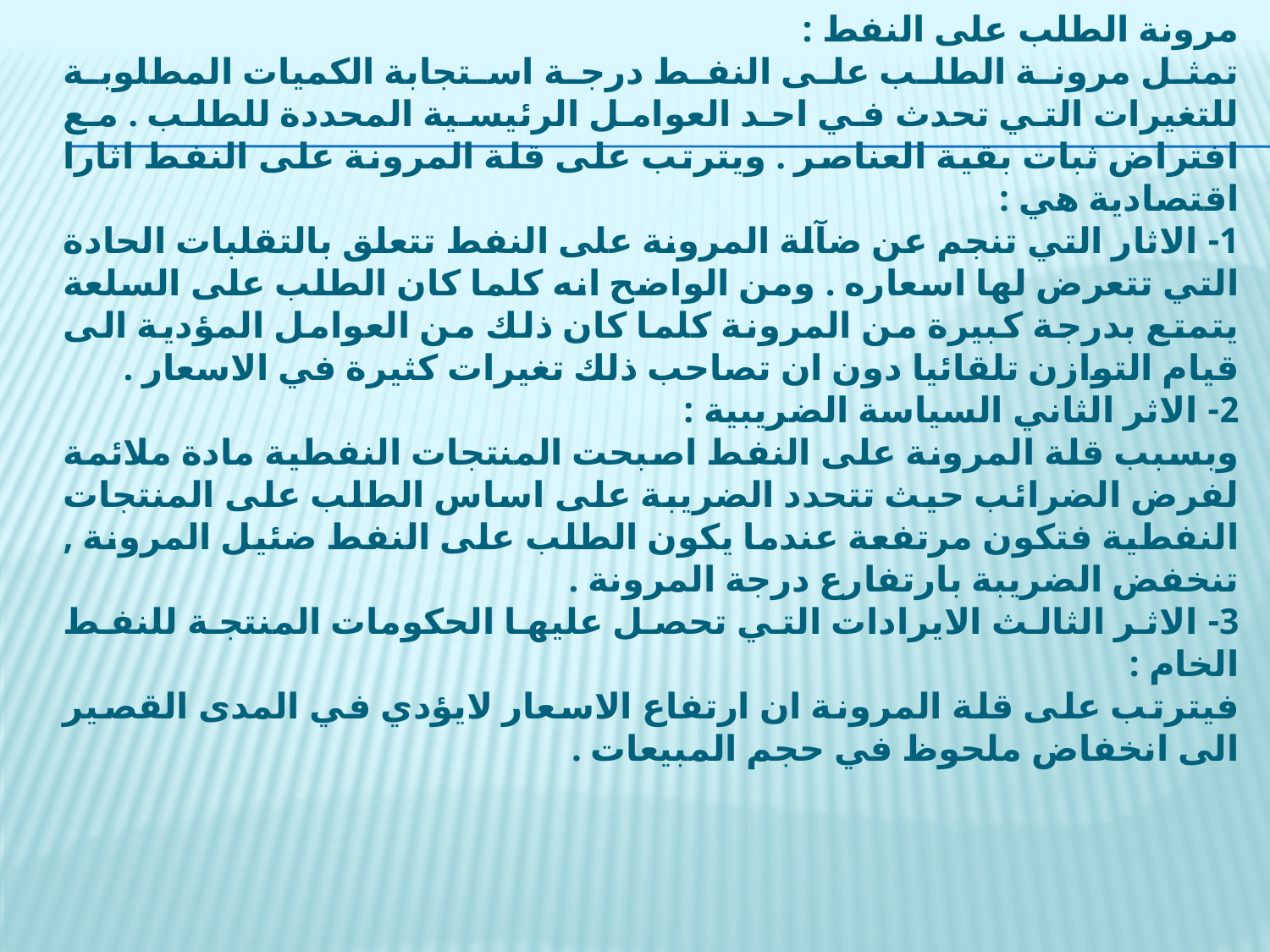

مرونة الطلب على النفط :
تمثل مرونة الطلب على النفط درجة استجابة الكميات المطلوبة للتغيرات التي تحدث في احد العوامل الرئيسية المحددة للطلب . مع افتراض ثبات بقية العناصر . ويترتب على قلة المرونة على النفط اثارا اقتصادية هي :
1- الاثار التي تنجم عن ضآلة المرونة على النفط تتعلق بالتقلبات الحادة التي تتعرض لها اسعاره . ومن الواضح انه كلما كان الطلب على السلعة يتمتع بدرجة كبيرة من المرونة كلما كان ذلك من العوامل المؤدية الى قيام التوازن تلقائيا دون ان تصاحب ذلك تغيرات كثيرة في الاسعار .
2- الاثر الثاني السياسة الضريبية :
وبسبب قلة المرونة على النفط اصبحت المنتجات النفطية مادة ملائمة لفرض الضرائب حيث تتحدد الضريبة على اساس الطلب على المنتجات النفطية فتكون مرتفعة عندما يكون الطلب على النفط ضئيل المرونة , تنخفض الضريبة بارتفارع درجة المرونة .
3- الاثر الثالث الايرادات التي تحصل عليها الحكومات المنتجة للنفط الخام :
فيترتب على قلة المرونة ان ارتفاع الاسعار لايؤدي في المدى القصير الى انخفاض ملحوظ في حجم المبيعات .